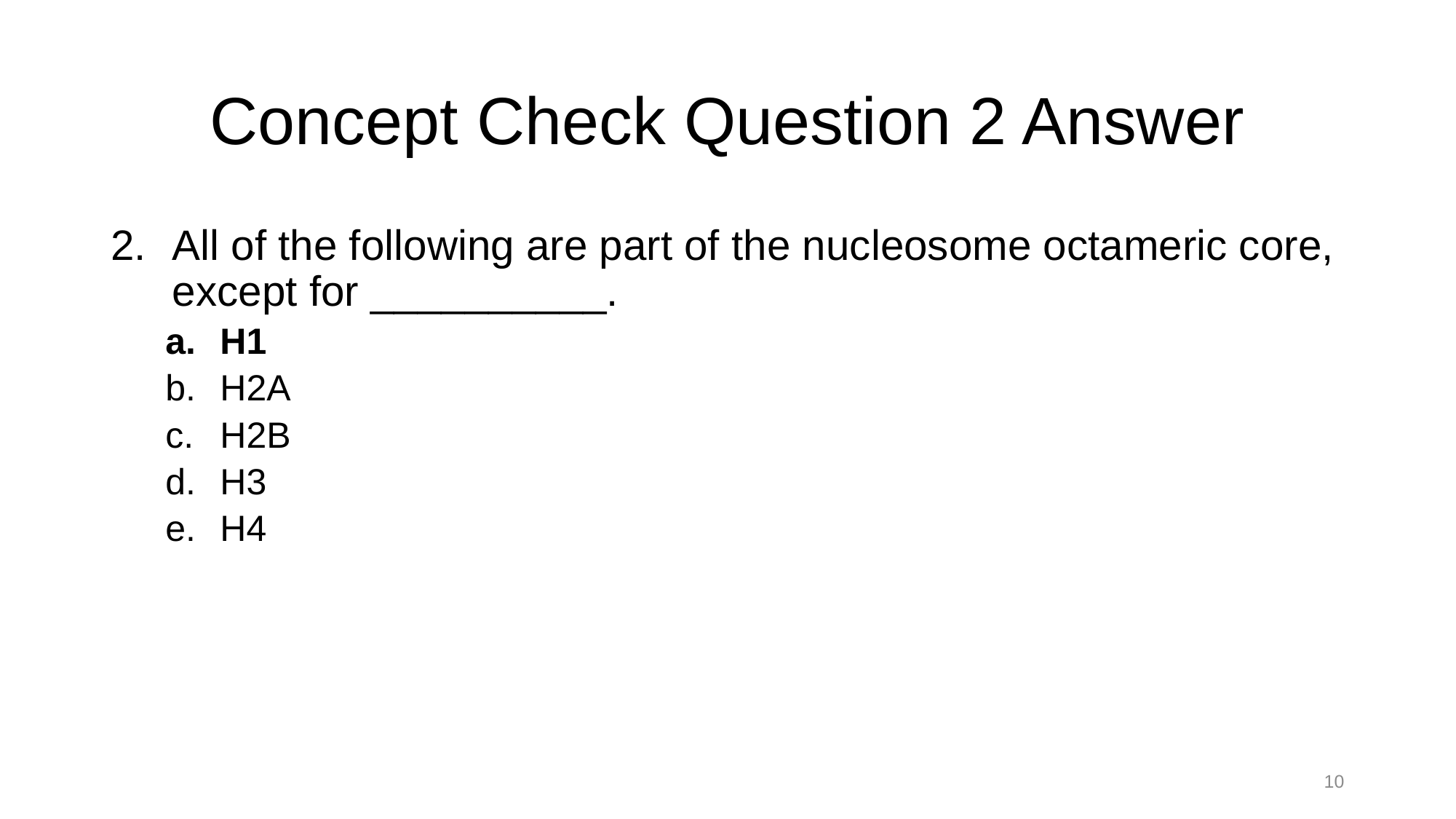

# Concept Check Question 2 Answer
All of the following are part of the nucleosome octameric core, except for __________.
H1
H2A
H2B
H3
H4

10